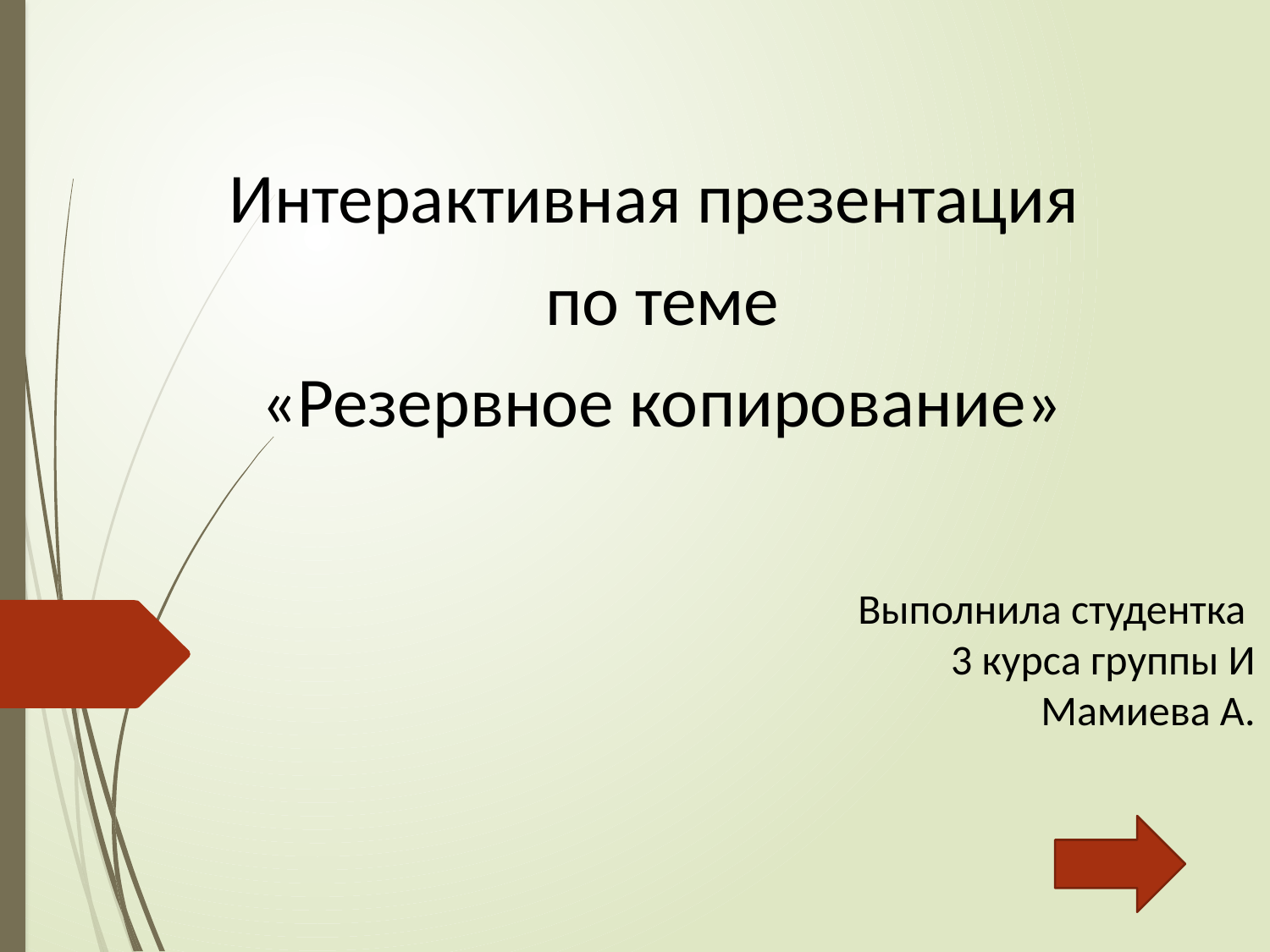

Интерактивная презентация
по теме
«Резервное копирование»
Выполнила студентка
3 курса группы И
Мамиева А.